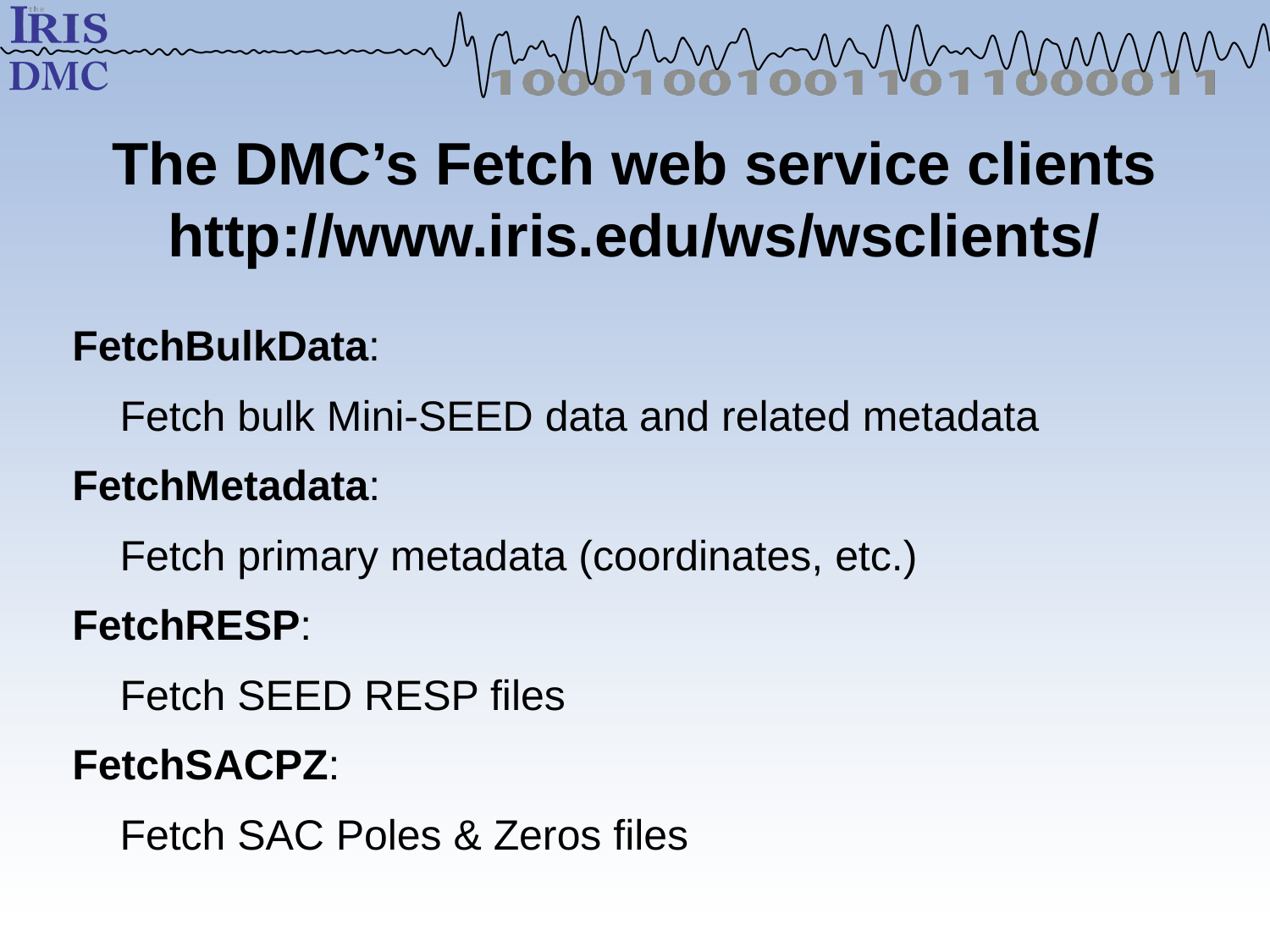

# The DMC’s Fetch web service clients http://www.iris.edu/ws/wsclients/
FetchBulkData:
	Fetch bulk Mini-SEED data and related metadata
FetchMetadata:
	Fetch primary metadata (coordinates, etc.)
FetchRESP:
	Fetch SEED RESP files
FetchSACPZ:
	Fetch SAC Poles & Zeros files